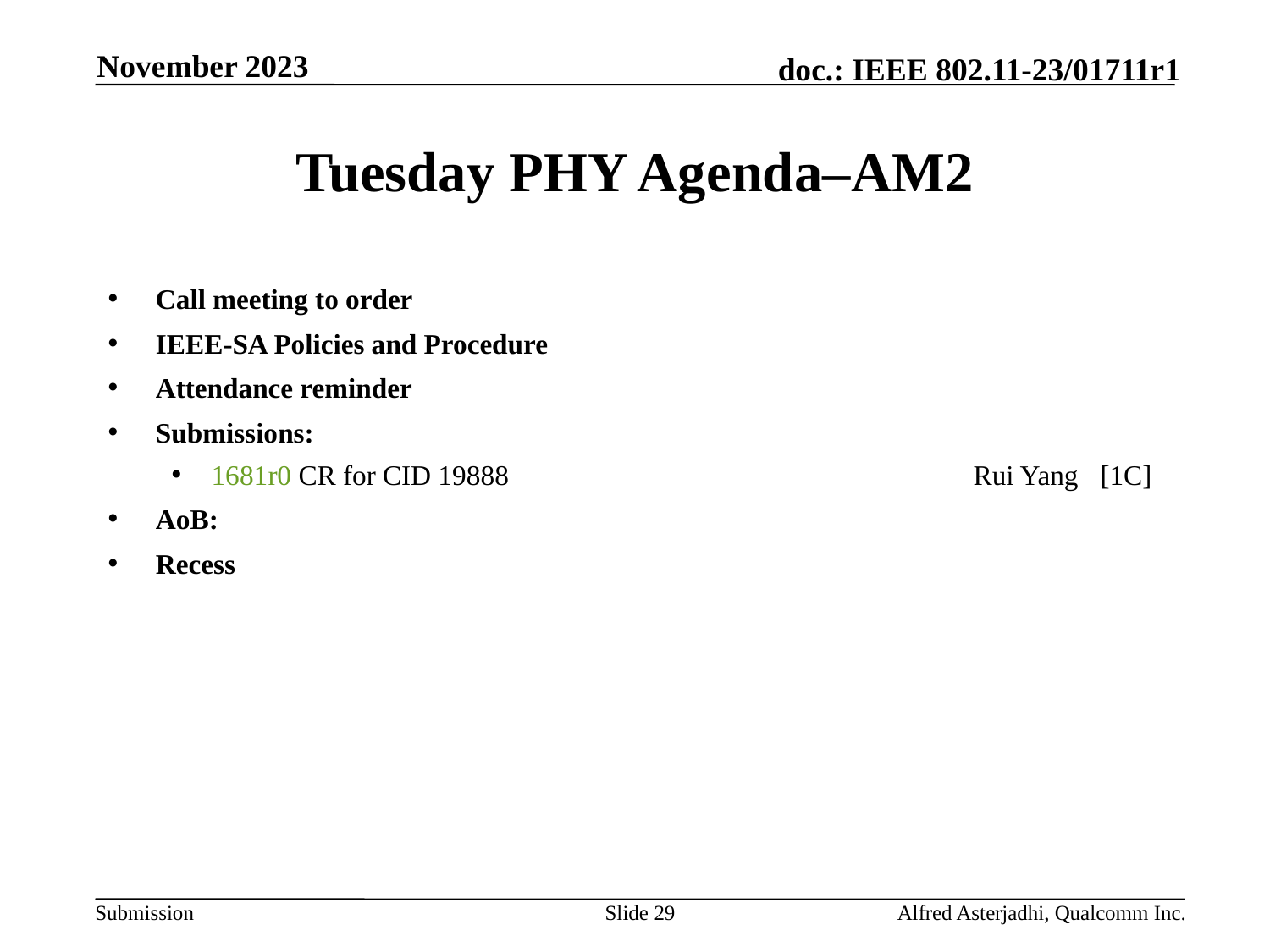

November 2023
# Tuesday PHY Agenda–AM2
Call meeting to order
IEEE-SA Policies and Procedure
Attendance reminder
Submissions:
1681r0 CR for CID 19888 				Rui Yang 	[1C]
AoB:
Recess
Slide 29
Alfred Asterjadhi, Qualcomm Inc.